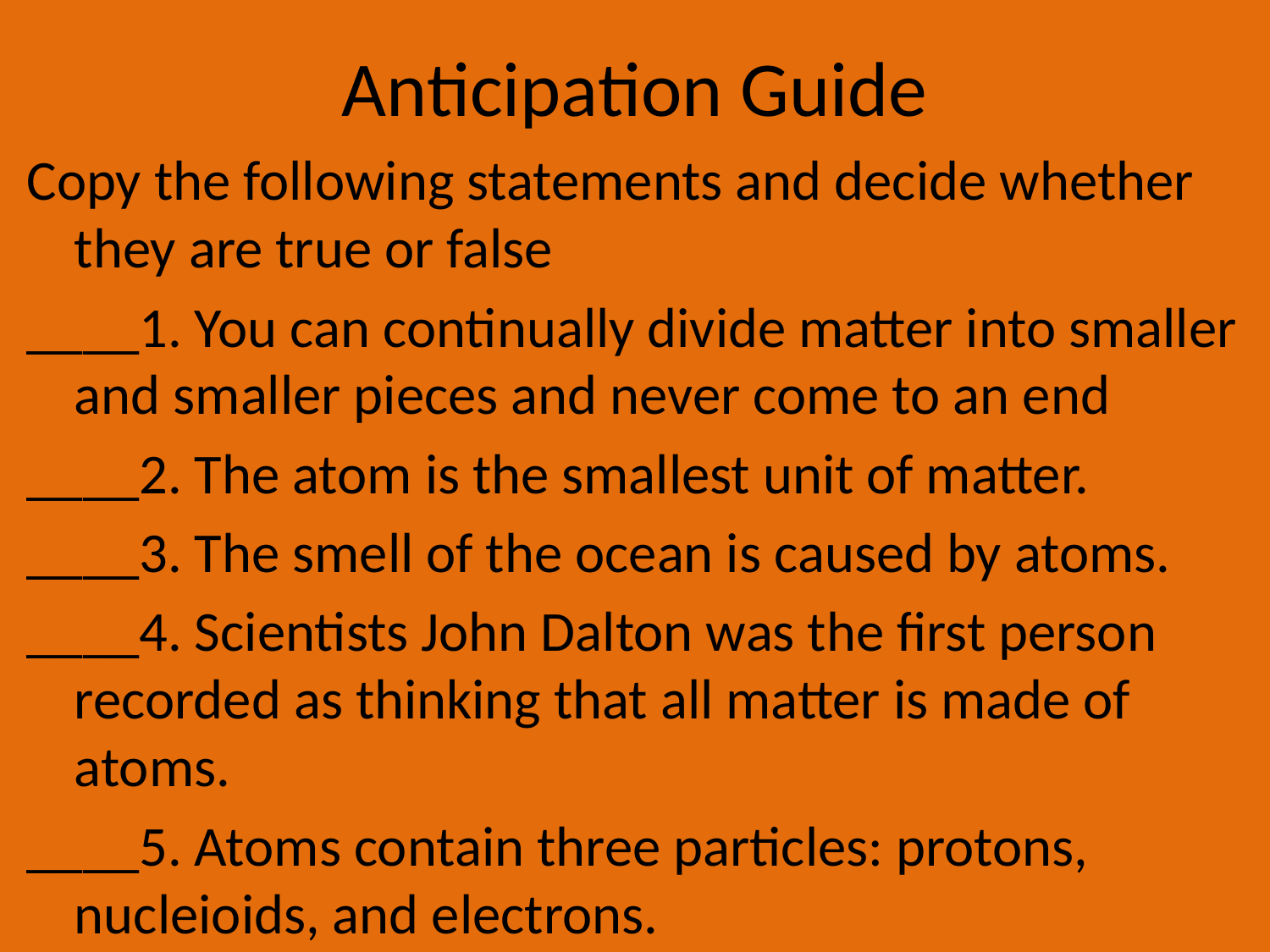

# Anticipation Guide
Copy the following statements and decide whether they are true or false
____1. You can continually divide matter into smaller and smaller pieces and never come to an end
____2. The atom is the smallest unit of matter.
____3. The smell of the ocean is caused by atoms.
____4. Scientists John Dalton was the first person recorded as thinking that all matter is made of atoms.
____5. Atoms contain three particles: protons, nucleioids, and electrons.